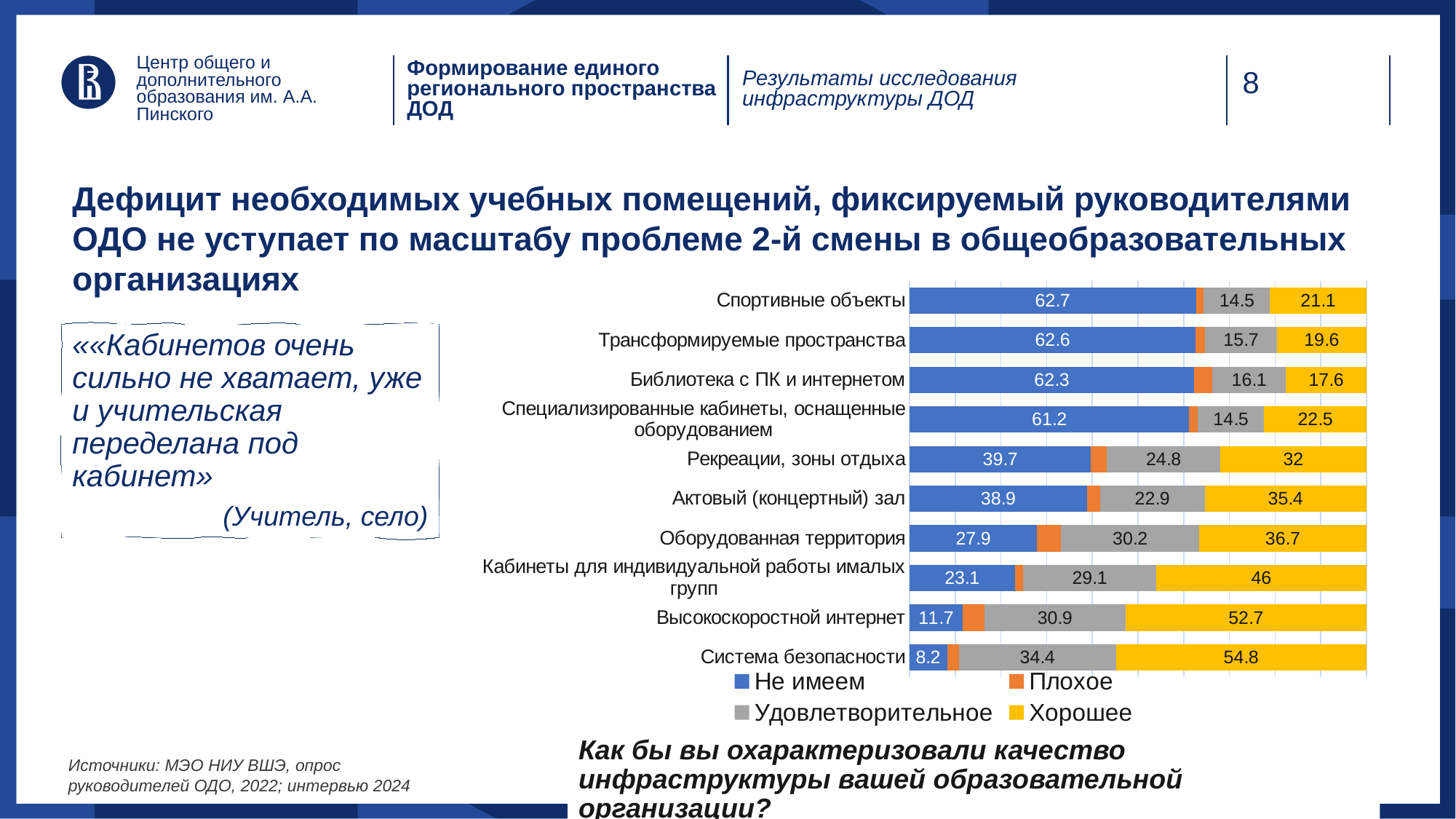

Центр общего и дополнительного образования им. А.А. Пинского
Формирование единого регионального пространства ДОД
Результаты исследования
инфраструктуры ДОД
Дефицит необходимых учебных помещений, фиксируемый руководителями ОДО не уступает по масштабу проблеме 2-й смены в общеобразовательных организациях

### Chart

| Category | Не имеем | Плохое | Удовлетворительное | Хорошее |
|---|---|---|---|---|
| Система безопасности | 8.2 | 2.6 | 34.4 | 54.8 |
| Высокоскоростной интернет | 11.7 | 4.7 | 30.9 | 52.7 |
| Кабинеты для индивидуальной работы ималых групп | 23.1 | 1.8 | 29.1 | 46.0 |
| Оборудованная территория | 27.9 | 5.3 | 30.2 | 36.7 |
| Актовый (концертный) зал | 38.9 | 2.8 | 22.9 | 35.4 |
| Рекреации, зоны отдыха | 39.7 | 3.5 | 24.8 | 32.0 |
| Специализированные кабинеты, оснащенные оборудованием | 61.2 | 1.9 | 14.5 | 22.5 |
| Библиотека с ПК и интернетом | 62.3 | 4.0 | 16.1 | 17.6 |
| Трансформируемые пространства | 62.6 | 2.1 | 15.7 | 19.6 |
| Спортивные объекты | 62.7 | 1.7 | 14.5 | 21.1 |
««Кабинетов очень сильно не хватает, уже и учительская переделана под кабинет»
(Учитель, село)
Как бы вы охарактеризовали качество инфраструктуры вашей образовательной организации?
Источники: МЭО НИУ ВШЭ, опрос руководителей ОДО, 2022; интервью 2024